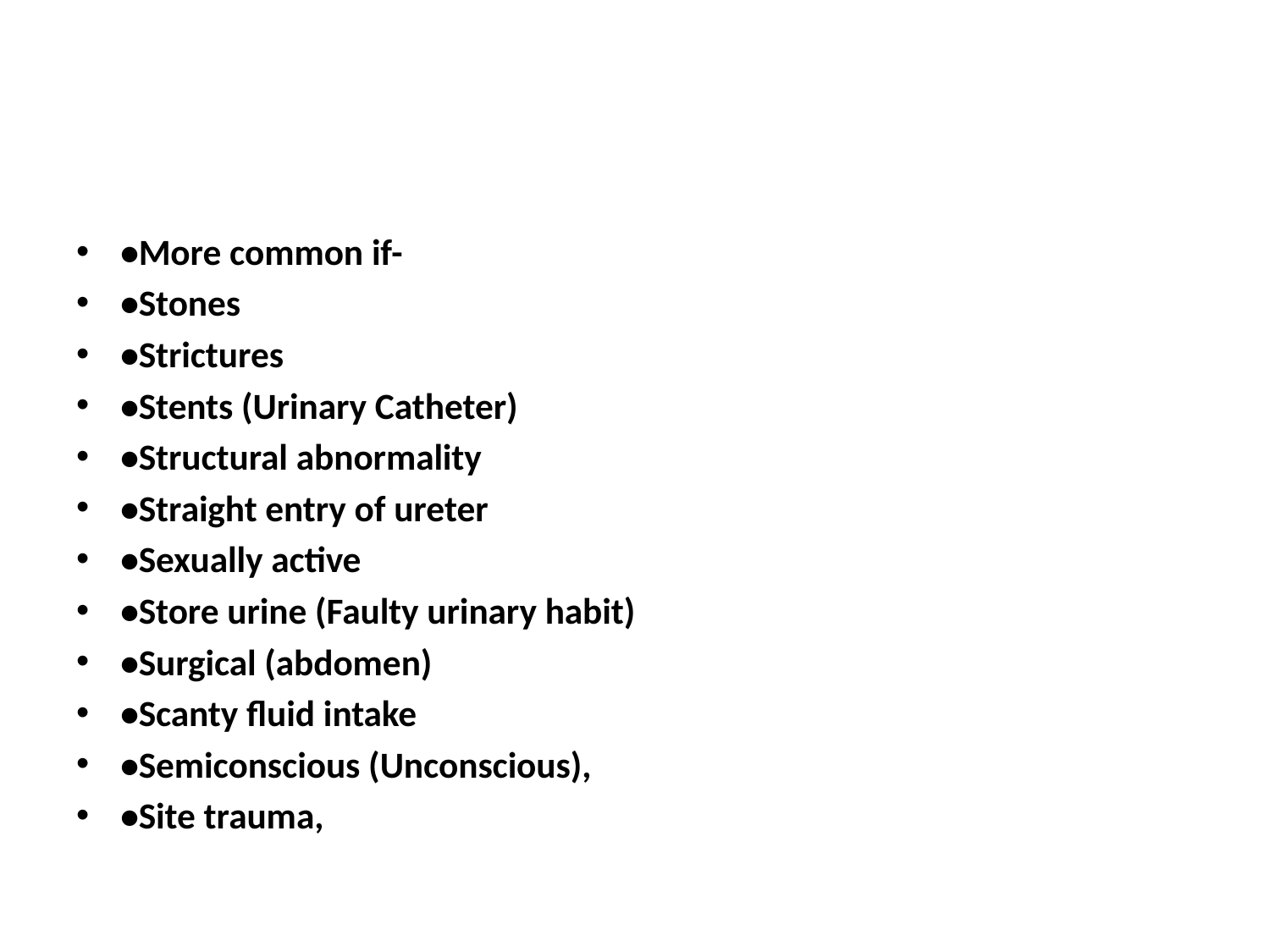

#
•More common if-
•Stones
•Strictures
•Stents (Urinary Catheter)
•Structural abnormality
•Straight entry of ureter
•Sexually active
•Store urine (Faulty urinary habit)
•Surgical (abdomen)
•Scanty fluid intake
•Semiconscious (Unconscious),
•Site trauma,